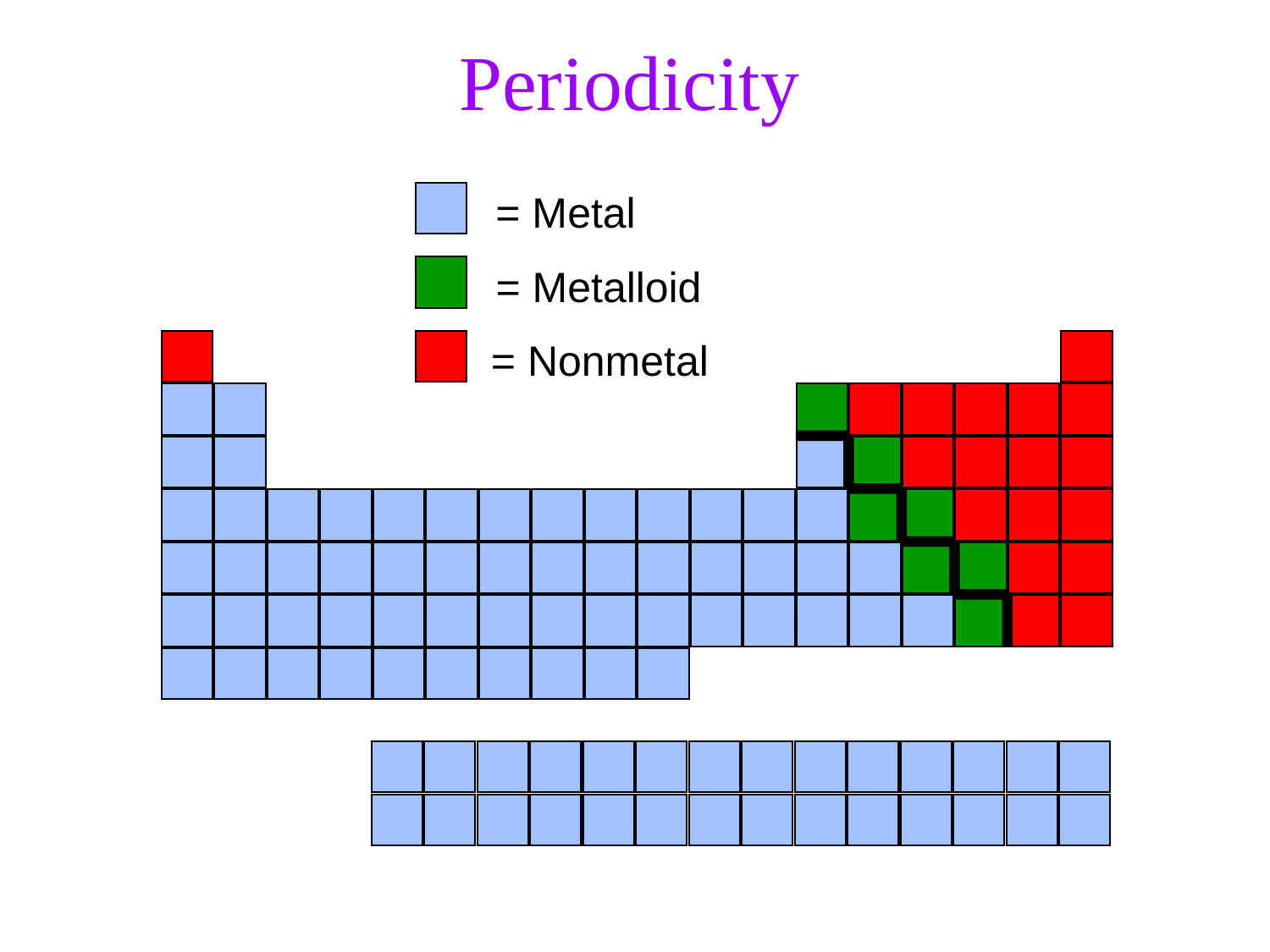

Periodicity
= Metal

= Metalloid

= Nonmetal